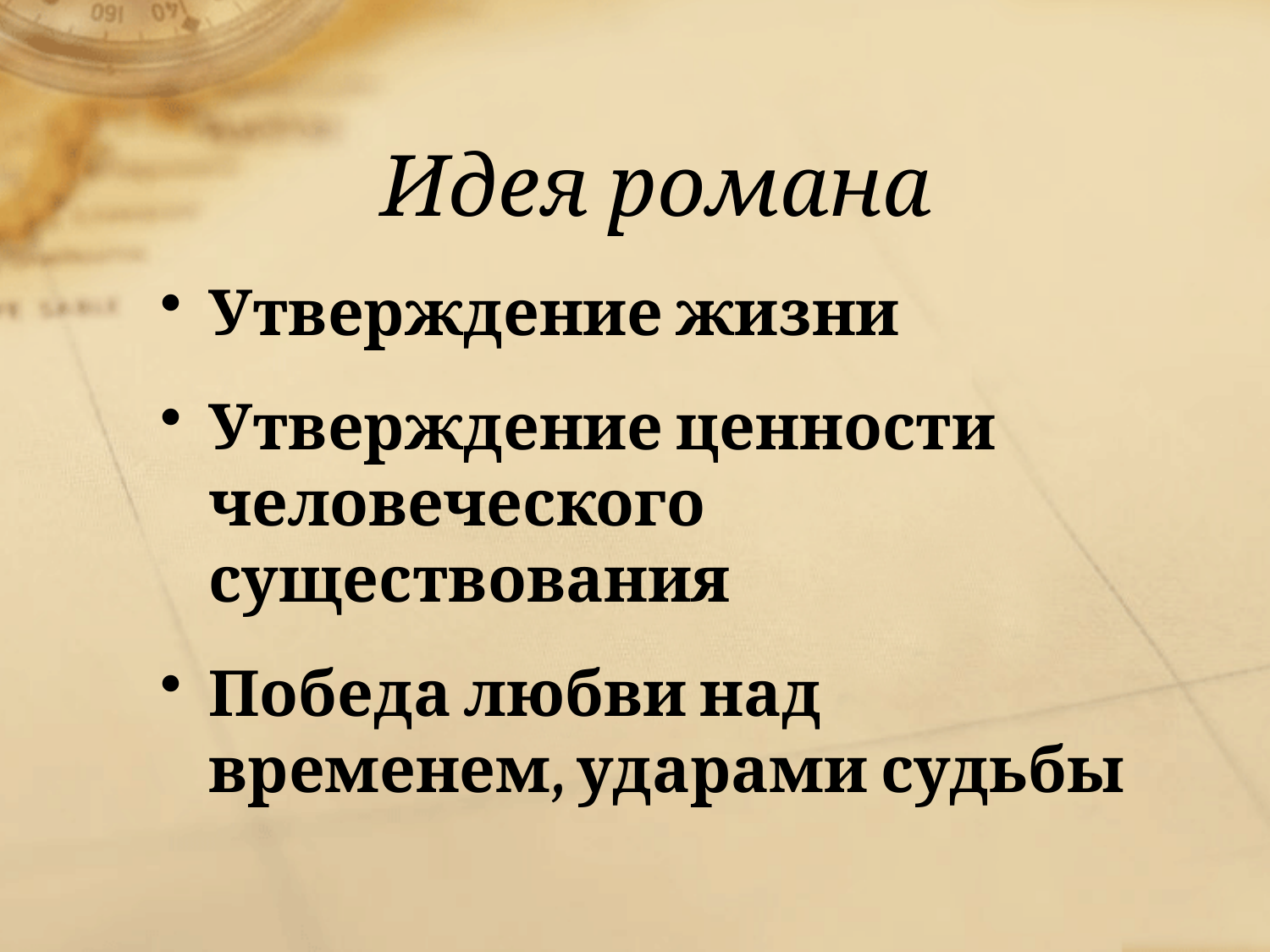

# Идея романа
Утверждение жизни
Утверждение ценности человеческого существования
Победа любви над временем, ударами судьбы